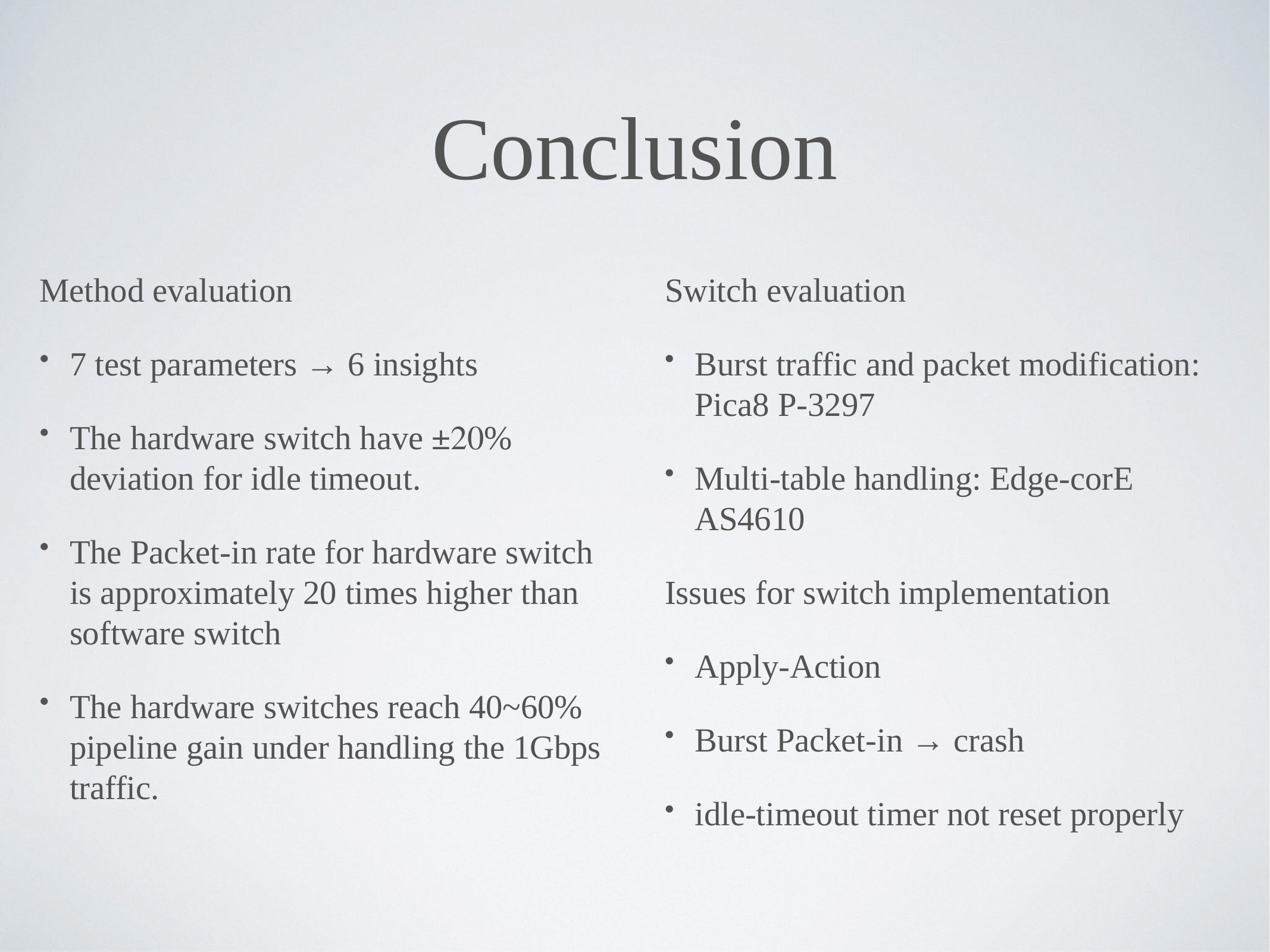

41
# Conclusion
Method evaluation
7 test parameters → 6 insights
The hardware switch have ±20% deviation for idle timeout.
The Packet-in rate for hardware switch is approximately 20 times higher than software switch
The hardware switches reach 40~60% pipeline gain under handling the 1Gbps traffic.

Switch evaluation
Burst traffic and packet modification: Pica8 P-3297
Multi-table handling: Edge-corE AS4610
Issues for switch implementation
Apply-Action
Burst Packet-in → crash
idle-timeout timer not reset properly